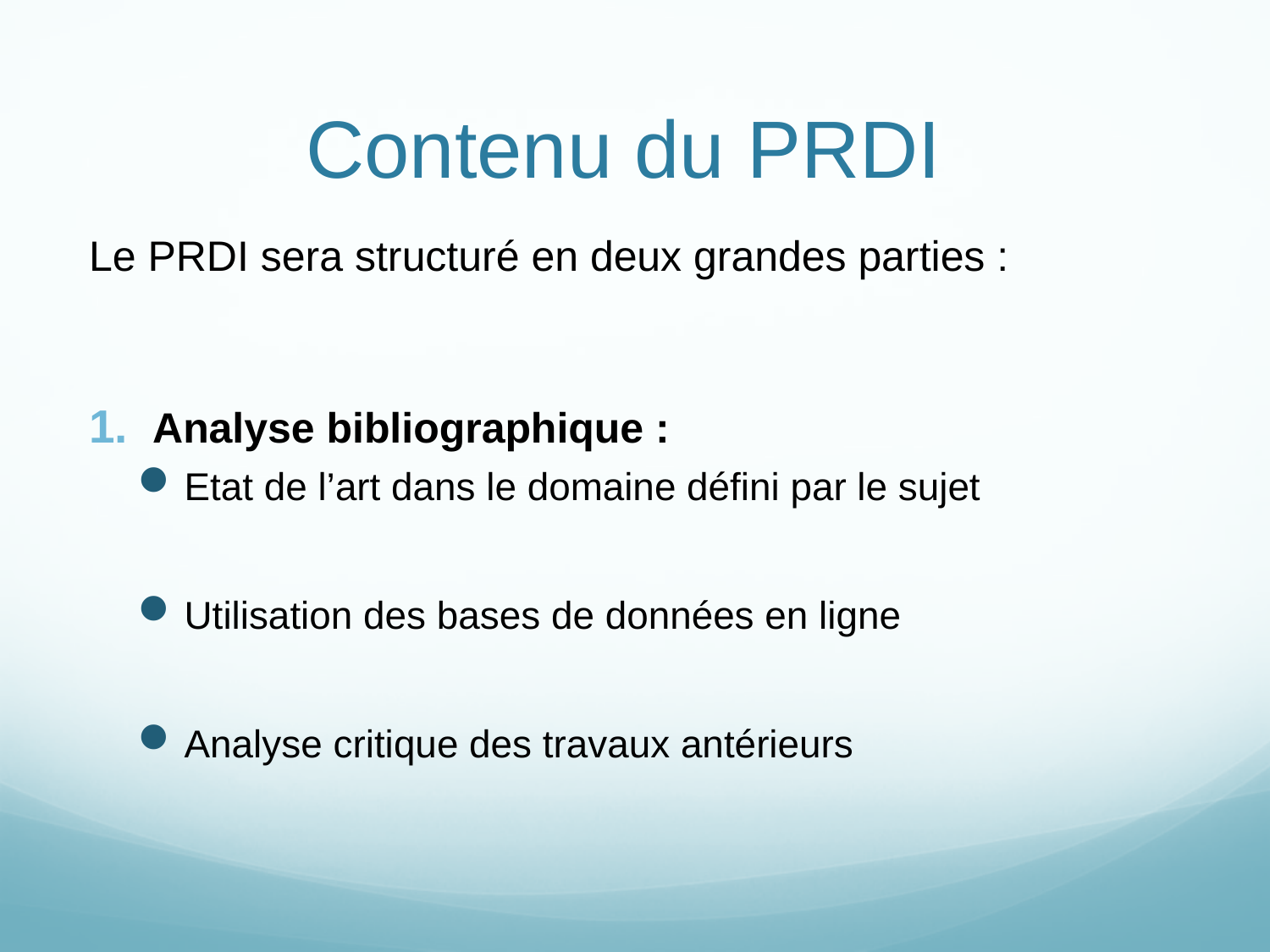

# Contenu du PRDI
Le PRDI sera structuré en deux grandes parties :

Analyse bibliographique :
Etat de l’art dans le domaine défini par le sujet

Utilisation des bases de données en ligne

Analyse critique des travaux antérieurs